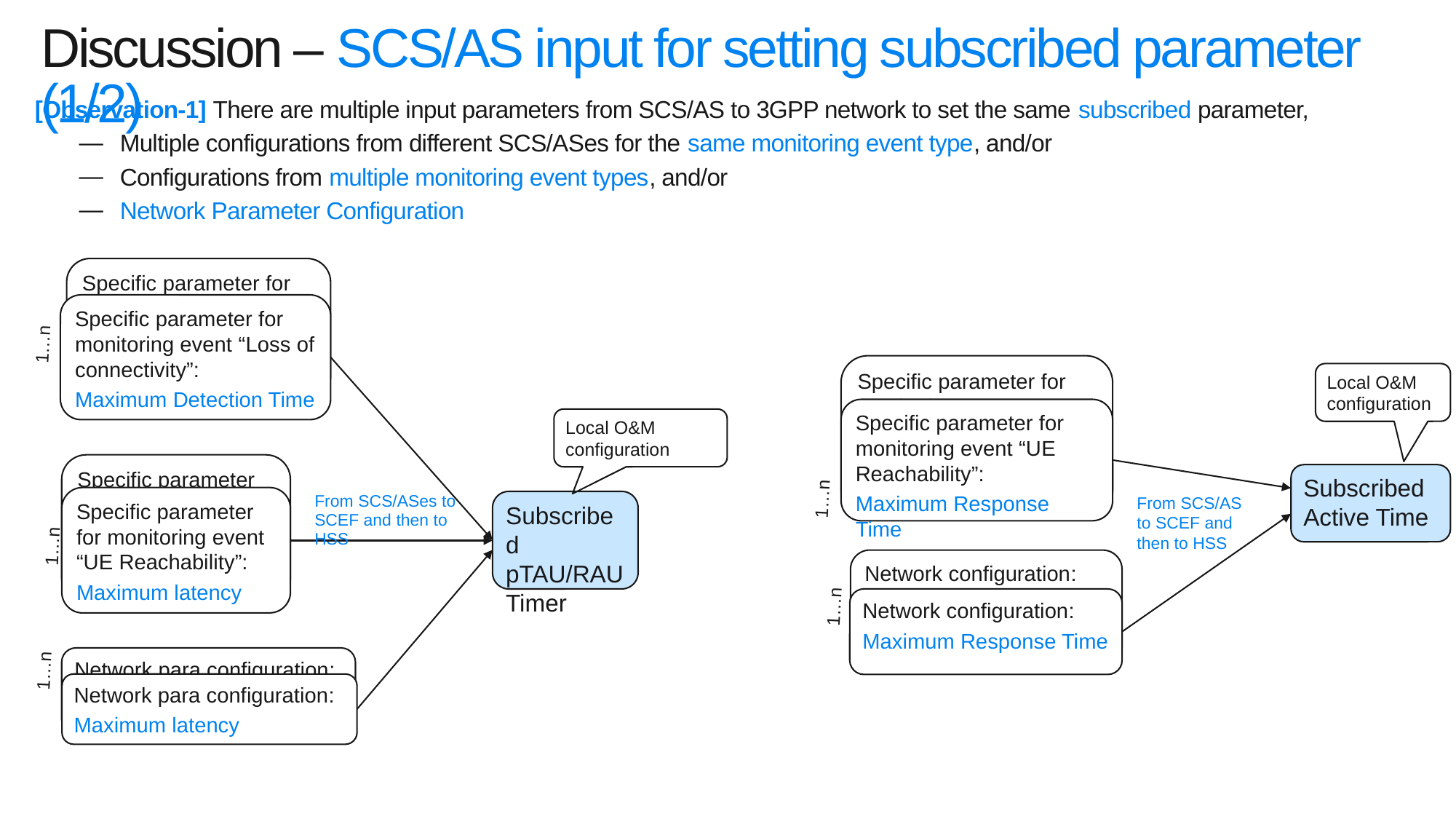

# Discussion – SCS/AS input for setting subscribed parameter (1/2)
[Observation-1] There are multiple input parameters from SCS/AS to 3GPP network to set the same subscribed parameter,
Multiple configurations from different SCS/ASes for the same monitoring event type, and/or
Configurations from multiple monitoring event types, and/or
Network Parameter Configuration
Specific parameter for monitoring event “Loss of connectivity”:
Maximum Detection Time
Specific parameter for monitoring event “Loss of connectivity”:
Maximum Detection Time
1…n
Specific parameter for monitoring event “UE Reachability”:
Maximum Response Time
Local O&M configuration
Specific parameter for monitoring event “UE Reachability”:
Maximum Response Time
Local O&M configuration
Specific parameter for monitoring event “UE Reachability”:
Maximum latency
Subscribed Active Time
1…n
Specific parameter for monitoring event “UE Reachability”:
Maximum latency
From SCS/ASes to SCEF and then to  HSS
From SCS/AS to SCEF and then to HSS
Subscribed pTAU/RAU Timer
1…n
Network configuration:
Maximum Response Time
Network configuration:
Maximum Response Time
1…n
Network para configuration:
Maximum latency
1…n
Network para configuration:
Maximum latency